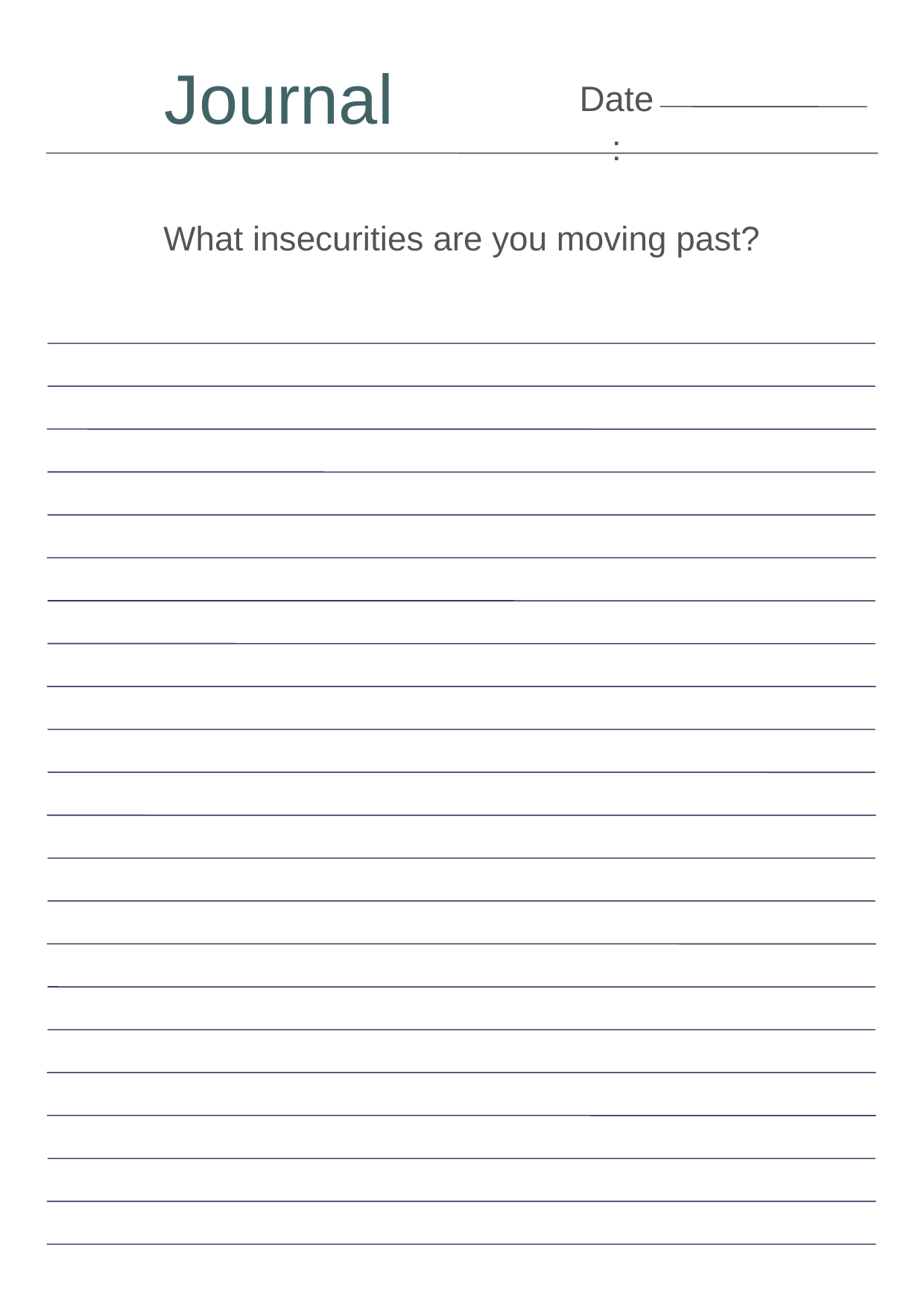

Journal
Date:

What insecurities are you moving past?